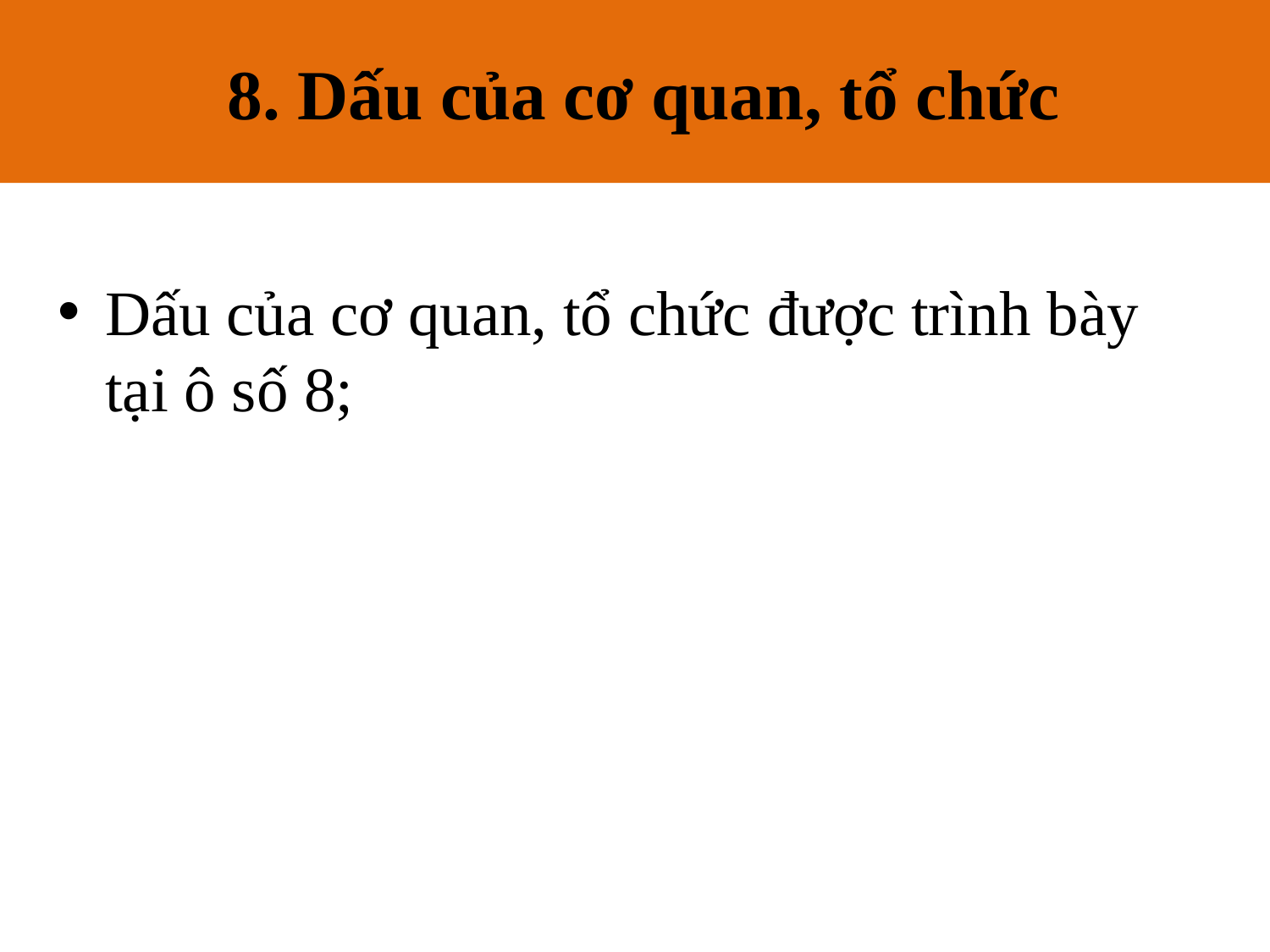

8. Dấu của cơ quan, tổ chức
# 8. Dấu của cơ quan, tổ chức
Dấu của cơ quan, tổ chức được trình bày tại ô số 8;